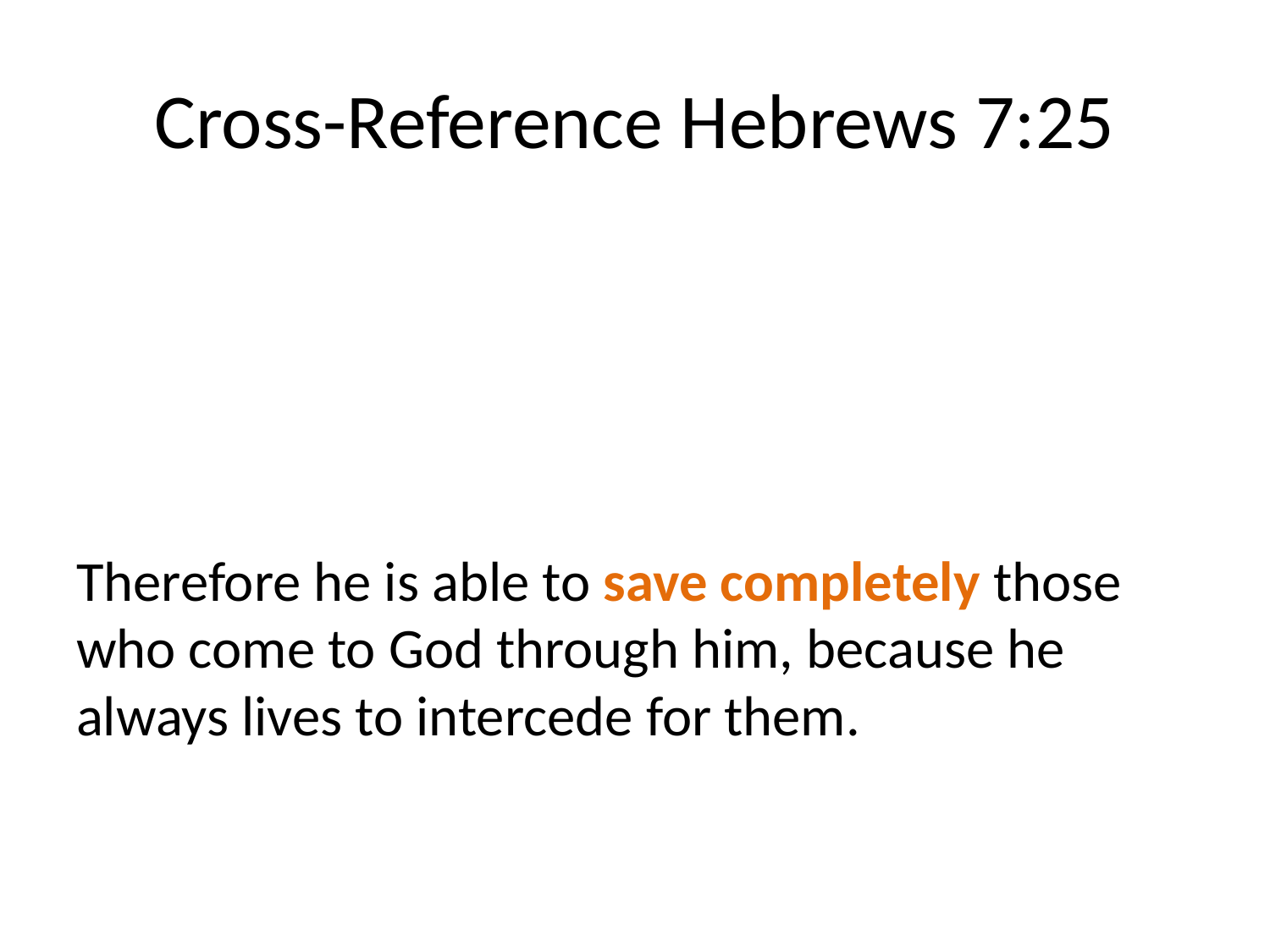

# Cross-Reference Hebrews 7:25

Therefore he is able to save completely those who come to God through him, because he always lives to intercede for them.